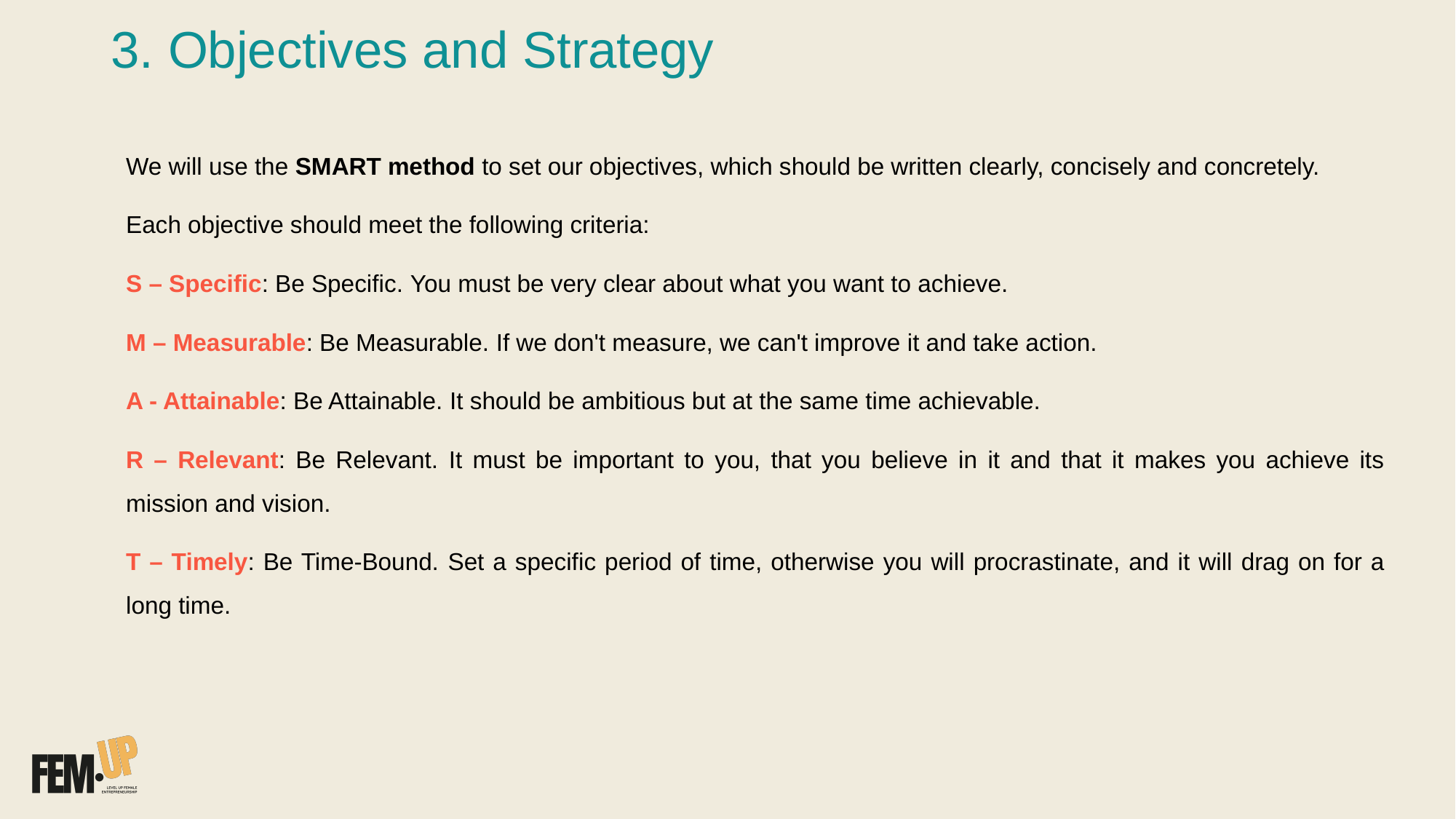

3. Objectives and Strategy
We will use the SMART method to set our objectives, which should be written clearly, concisely and concretely.
Each objective should meet the following criteria:
S – Specific: Be Specific. You must be very clear about what you want to achieve.
M – Measurable: Be Measurable. If we don't measure, we can't improve it and take action.
A - Attainable: Be Attainable. It should be ambitious but at the same time achievable.
R – Relevant: Be Relevant. It must be important to you, that you believe in it and that it makes you achieve its mission and vision.
T – Timely: Be Time-Bound. Set a specific period of time, otherwise you will procrastinate, and it will drag on for a long time.